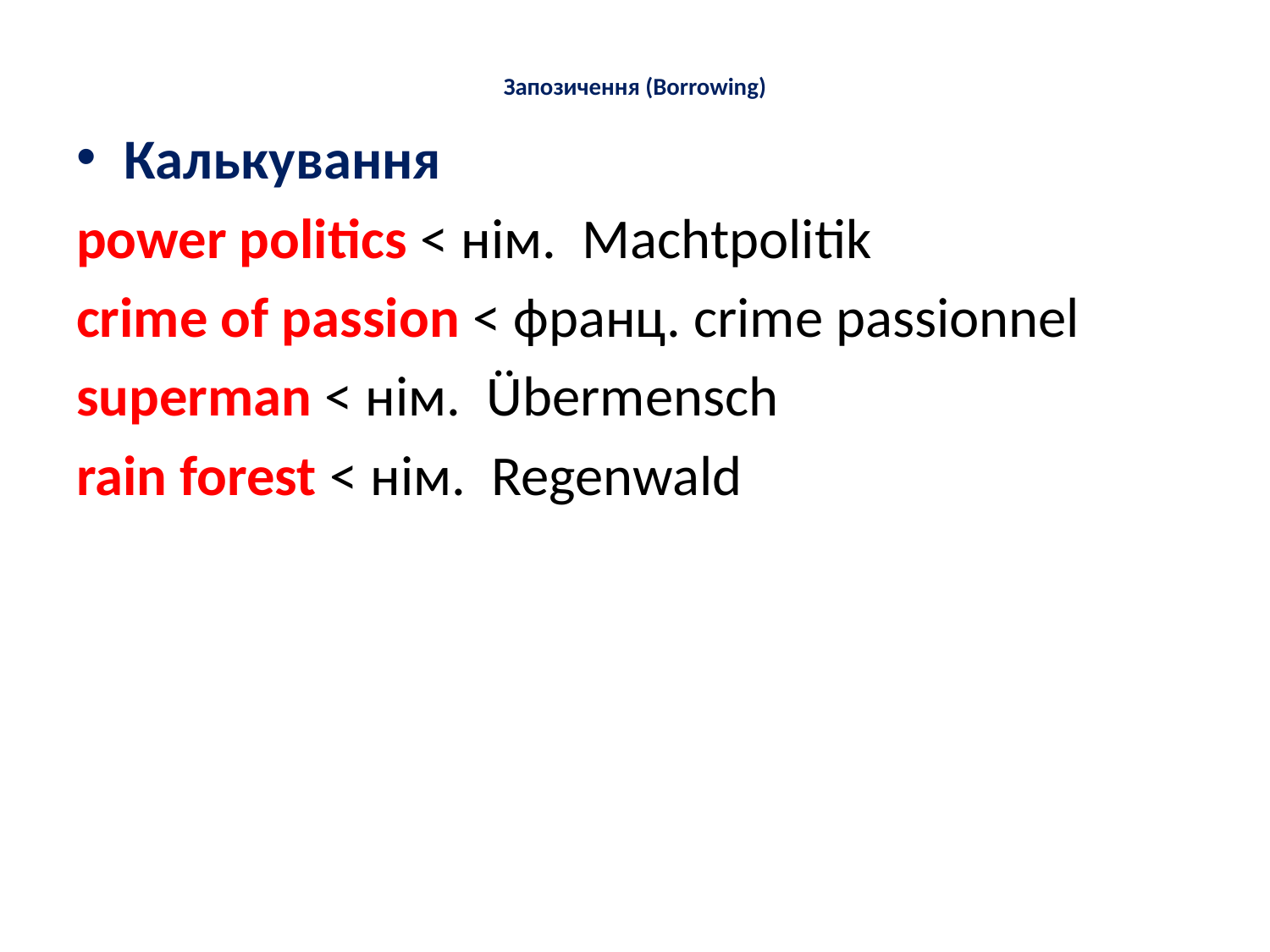

# Запозичення (Borrowing)
Калькування
power politics < нім.  Machtpolitik
crime of passion < франц. crime passionnel
superman < нім.  Übermensch
rain forest < нім.  Regenwald